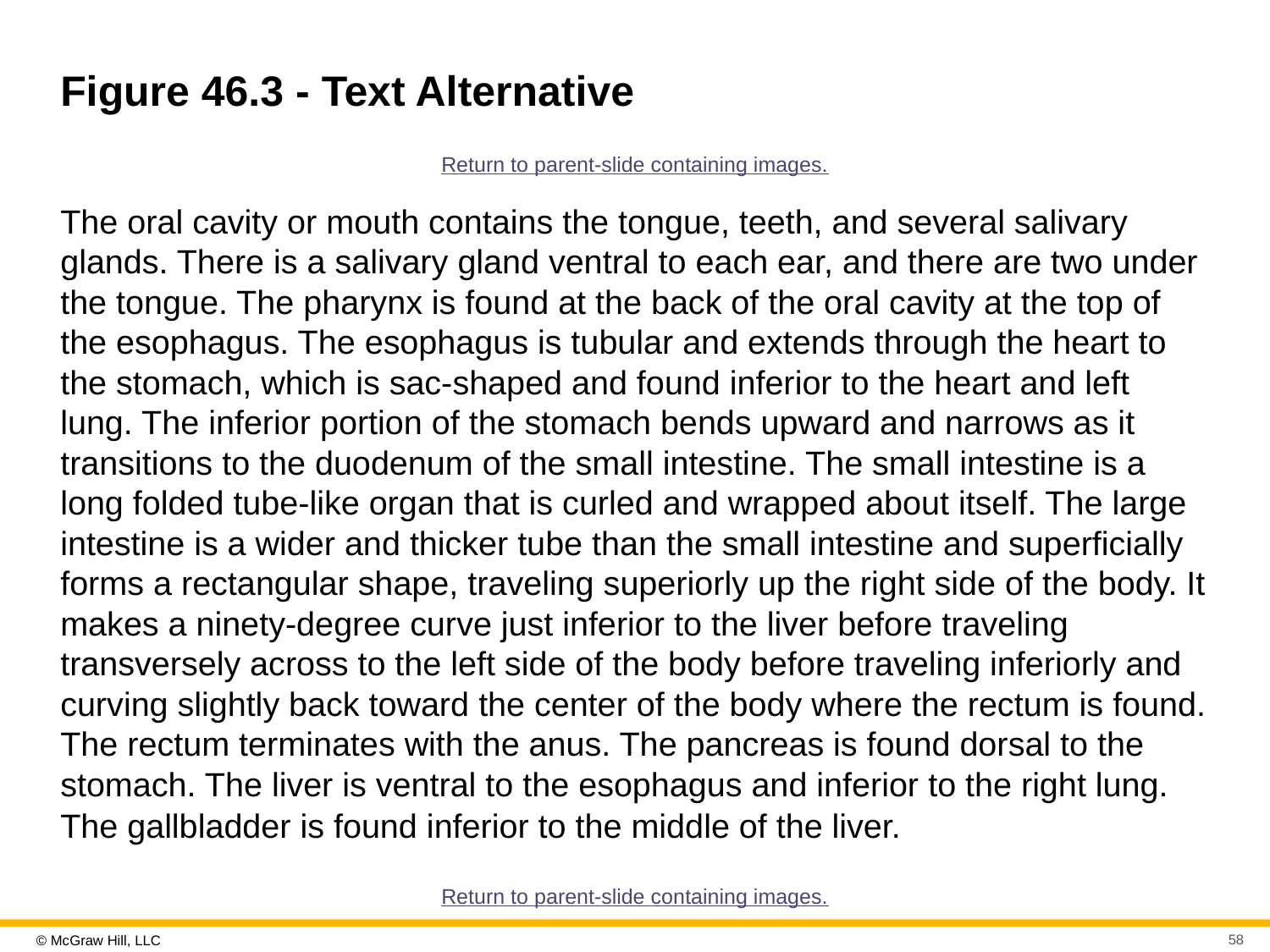

# Figure 46.3 - Text Alternative
Return to parent-slide containing images.
The oral cavity or mouth contains the tongue, teeth, and several salivary glands. There is a salivary gland ventral to each ear, and there are two under the tongue. The pharynx is found at the back of the oral cavity at the top of the esophagus. The esophagus is tubular and extends through the heart to the stomach, which is sac-shaped and found inferior to the heart and left lung. The inferior portion of the stomach bends upward and narrows as it transitions to the duodenum of the small intestine. The small intestine is a long folded tube-like organ that is curled and wrapped about itself. The large intestine is a wider and thicker tube than the small intestine and superficially forms a rectangular shape, traveling superiorly up the right side of the body. It makes a ninety-degree curve just inferior to the liver before traveling transversely across to the left side of the body before traveling inferiorly and curving slightly back toward the center of the body where the rectum is found. The rectum terminates with the anus. The pancreas is found dorsal to the stomach. The liver is ventral to the esophagus and inferior to the right lung. The gallbladder is found inferior to the middle of the liver.
Return to parent-slide containing images.
58